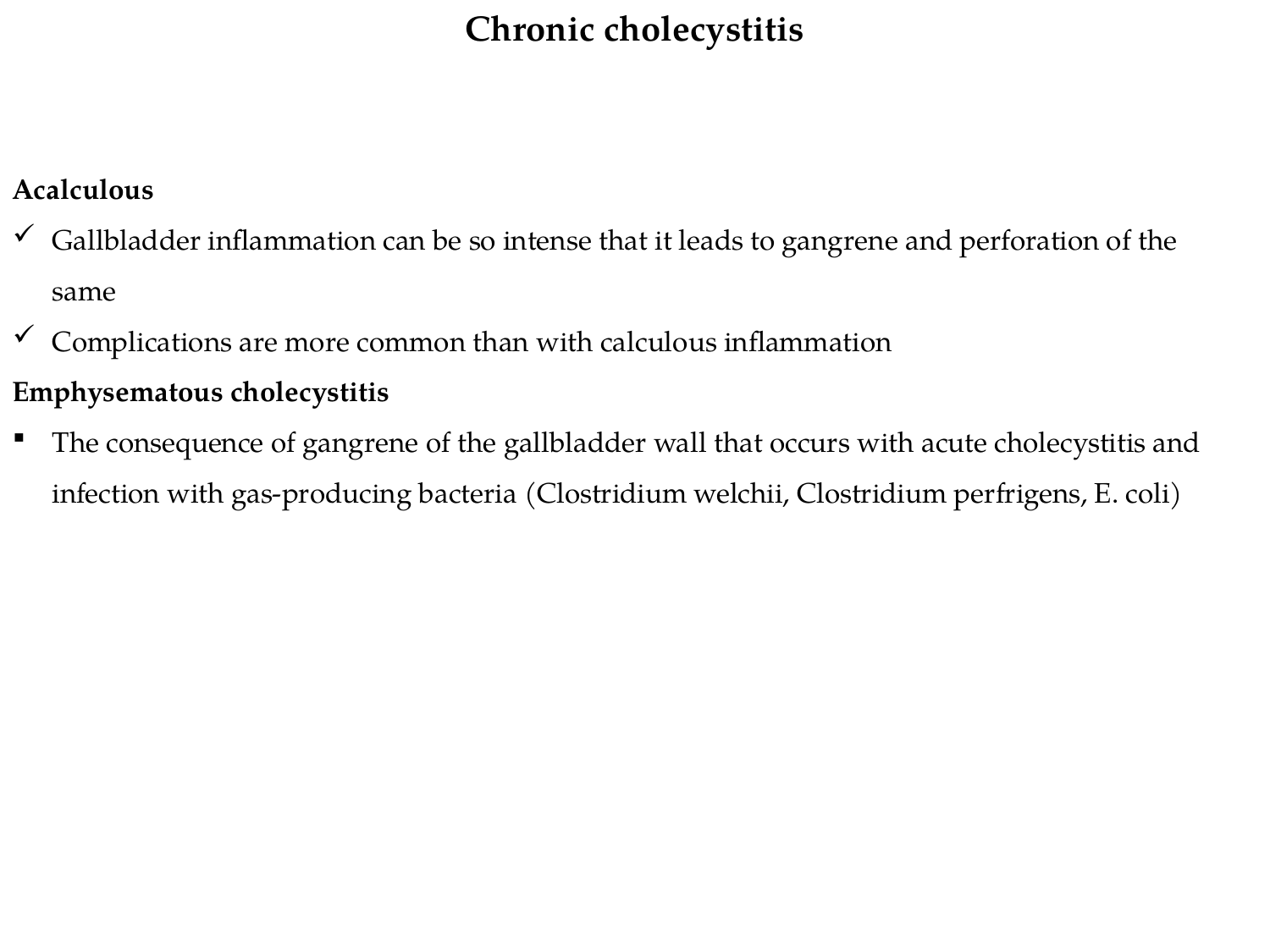

Chronic cholecystitis
Acalculous
Gallbladder inflammation can be so intense that it leads to gangrene and perforation of the same
Complications are more common than with calculous inflammation
Emphysematous cholecystitis
The consequence of gangrene of the gallbladder wall that occurs with acute cholecystitis and infection with gas-producing bacteria (Clostridium welchii, Clostridium perfrigens, E. coli)